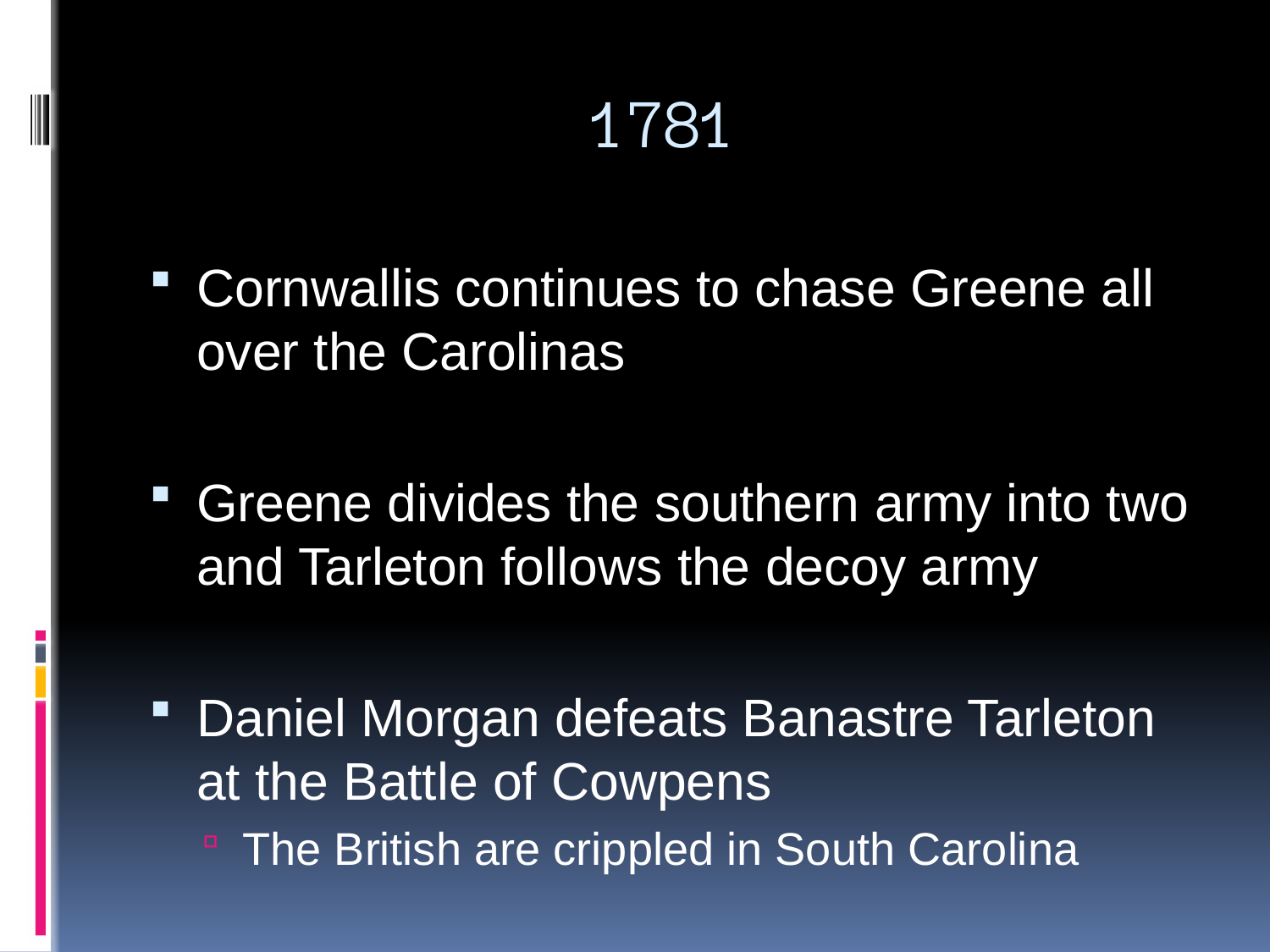

# 1781
Cornwallis continues to chase Greene all over the Carolinas

Greene divides the southern army into two and Tarleton follows the decoy army

Daniel Morgan defeats Banastre Tarleton at the Battle of Cowpens
The British are crippled in South Carolina